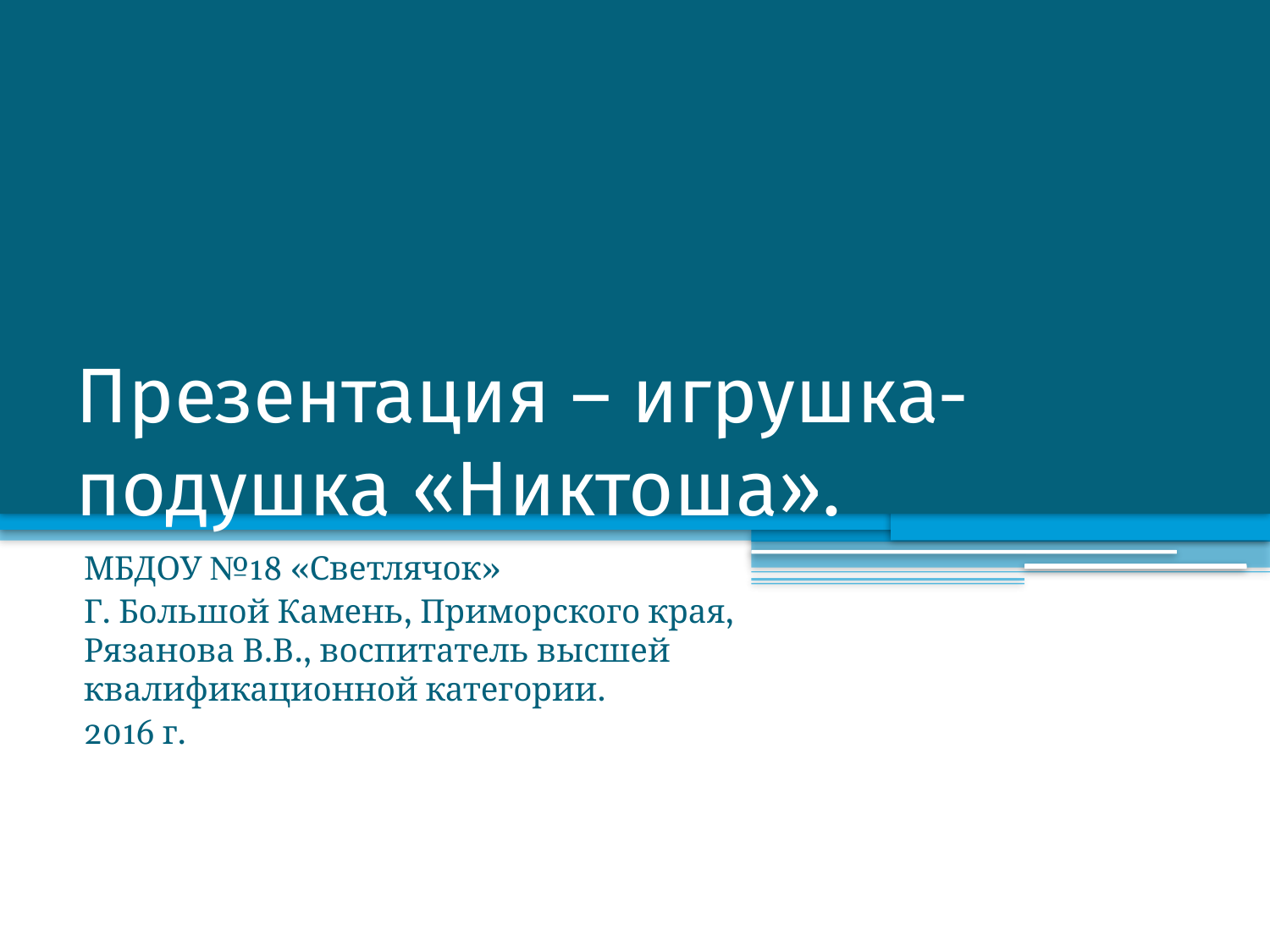

# Презентация – игрушка-подушка «Никтоша».
МБДОУ №18 «Светлячок»
Г. Большой Камень, Приморского края, Рязанова В.В., воспитатель высшей квалификационной категории.
2016 г.